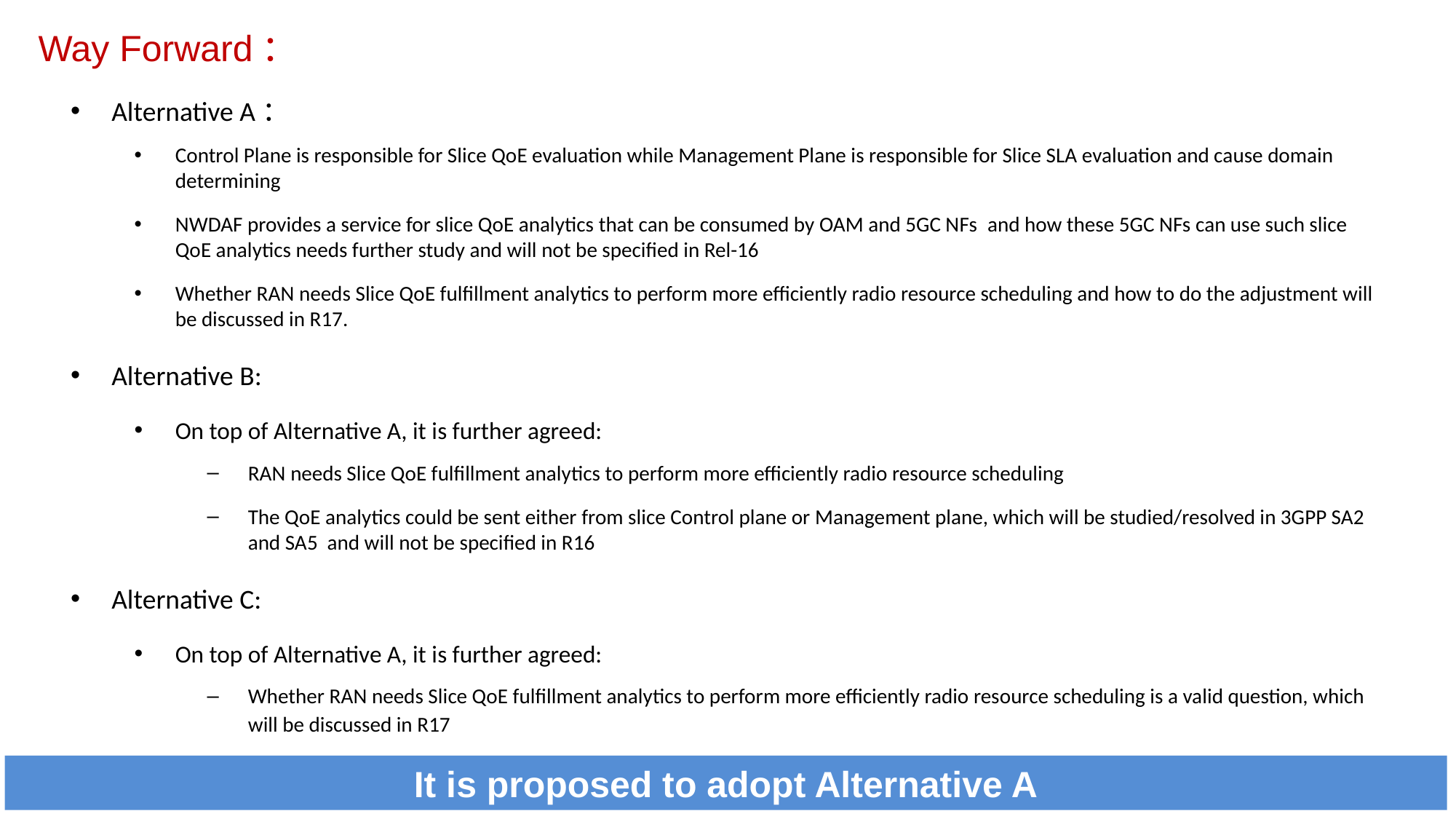

# Way Forward：
Alternative A：
Control Plane is responsible for Slice QoE evaluation while Management Plane is responsible for Slice SLA evaluation and cause domain determining
NWDAF provides a service for slice QoE analytics that can be consumed by OAM and 5GC NFs  and how these 5GC NFs can use such slice QoE analytics needs further study and will not be specified in Rel-16
Whether RAN needs Slice QoE fulfillment analytics to perform more efficiently radio resource scheduling and how to do the adjustment will be discussed in R17.
Alternative B:
On top of Alternative A, it is further agreed:
RAN needs Slice QoE fulfillment analytics to perform more efficiently radio resource scheduling
The QoE analytics could be sent either from slice Control plane or Management plane, which will be studied/resolved in 3GPP SA2 and SA5  and will not be specified in R16
Alternative C:
On top of Alternative A, it is further agreed:
Whether RAN needs Slice QoE fulfillment analytics to perform more efficiently radio resource scheduling is a valid question, which will be discussed in R17

It is proposed to adopt Alternative A